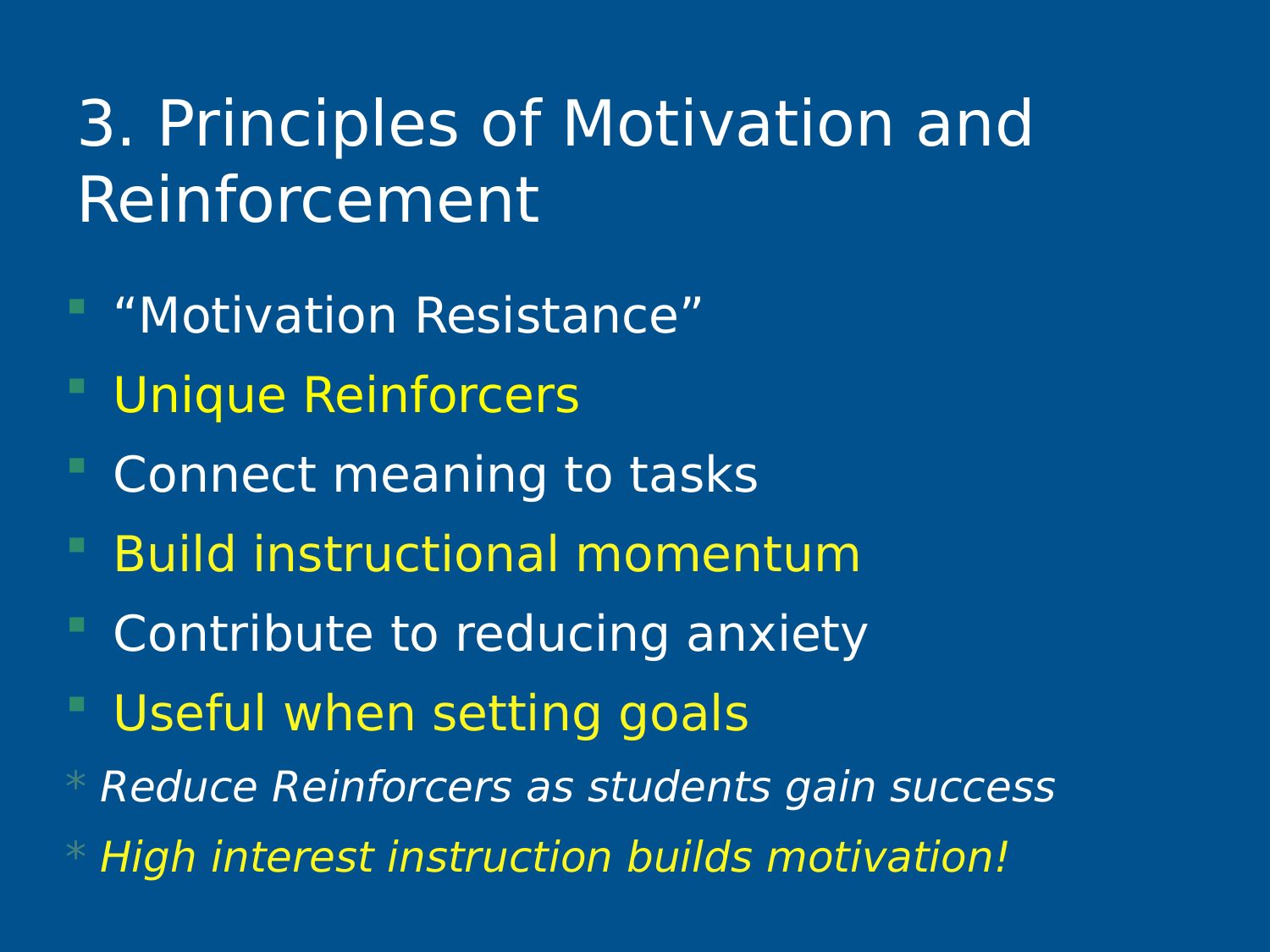

# 3. Principles of Motivation and Reinforcement
“Motivation Resistance”
Unique Reinforcers
Connect meaning to tasks
Build instructional momentum
Contribute to reducing anxiety
Useful when setting goals
* Reduce Reinforcers as students gain success
* High interest instruction builds motivation!